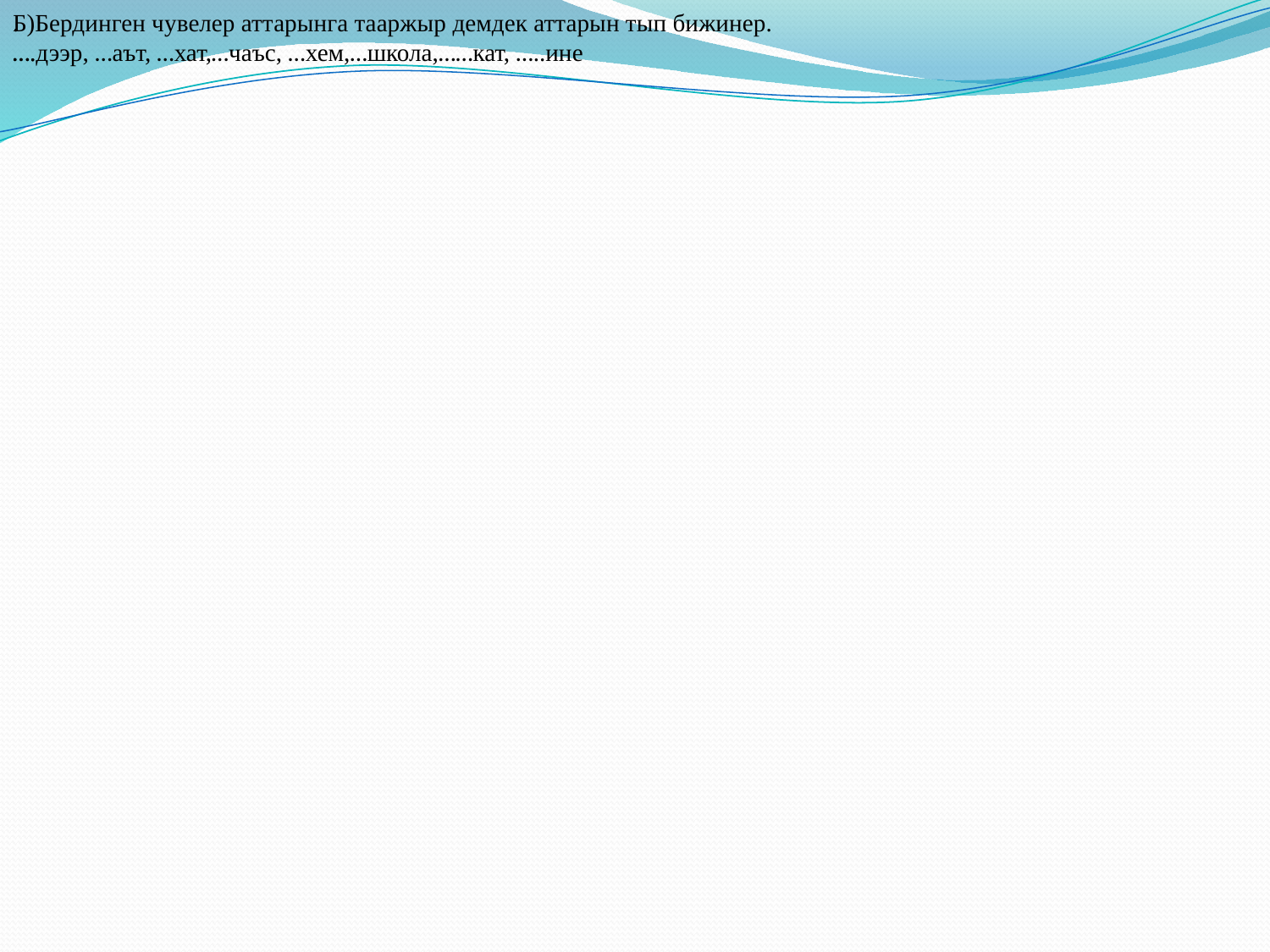

.
….
Б)Бердинген чувелер аттарынга тааржыр демдек аттарын тып бижинер.
….дээр, …аът, …хат,…чаъс, …хем,…школа,……кат, …..ине

#